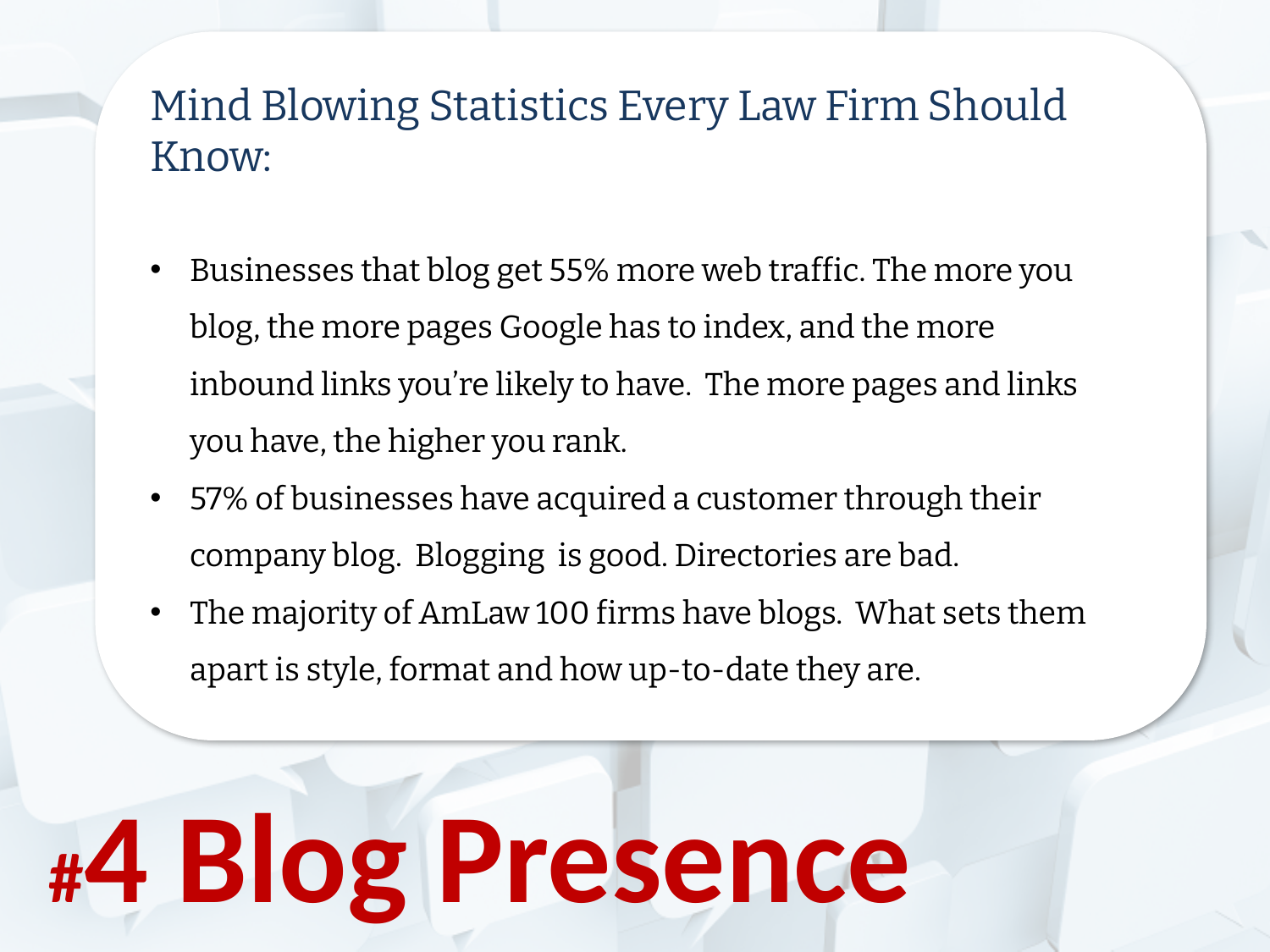

Mind Blowing Statistics Every Law Firm Should Know:

Businesses that blog get 55% more web traffic. The more you blog, the more pages Google has to index, and the more inbound links you’re likely to have.  The more pages and links you have, the higher you rank.
57% of businesses have acquired a customer through their company blog.  Blogging  is good. Directories are bad.
The majority of AmLaw 100 firms have blogs.  What sets them apart is style, format and how up-to-date they are.
#4 Blog Presence